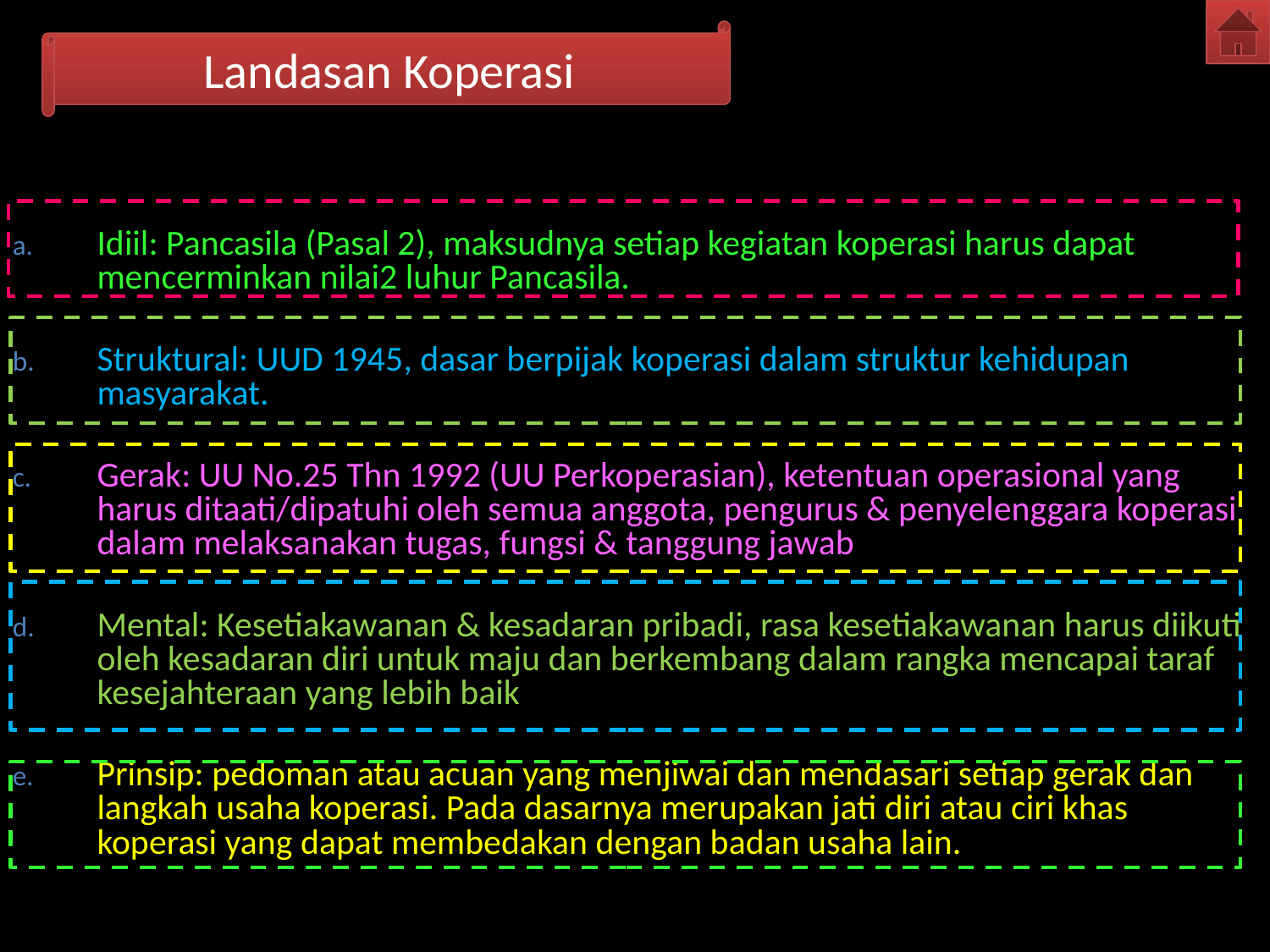

Landasan Koperasi

Idiil: Pancasila (Pasal 2), maksudnya setiap kegiatan koperasi harus dapat mencerminkan nilai2 luhur Pancasila.

Struktural: UUD 1945, dasar berpijak koperasi dalam struktur kehidupan masyarakat.

Gerak: UU No.25 Thn 1992 (UU Perkoperasian), ketentuan operasional yang harus ditaati/dipatuhi oleh semua anggota, pengurus & penyelenggara koperasi dalam melaksanakan tugas, fungsi & tanggung jawab

Mental: Kesetiakawanan & kesadaran pribadi, rasa kesetiakawanan harus diikuti oleh kesadaran diri untuk maju dan berkembang dalam rangka mencapai taraf kesejahteraan yang lebih baik

Prinsip: pedoman atau acuan yang menjiwai dan mendasari setiap gerak dan langkah usaha koperasi. Pada dasarnya merupakan jati diri atau ciri khas koperasi yang dapat membedakan dengan badan usaha lain.